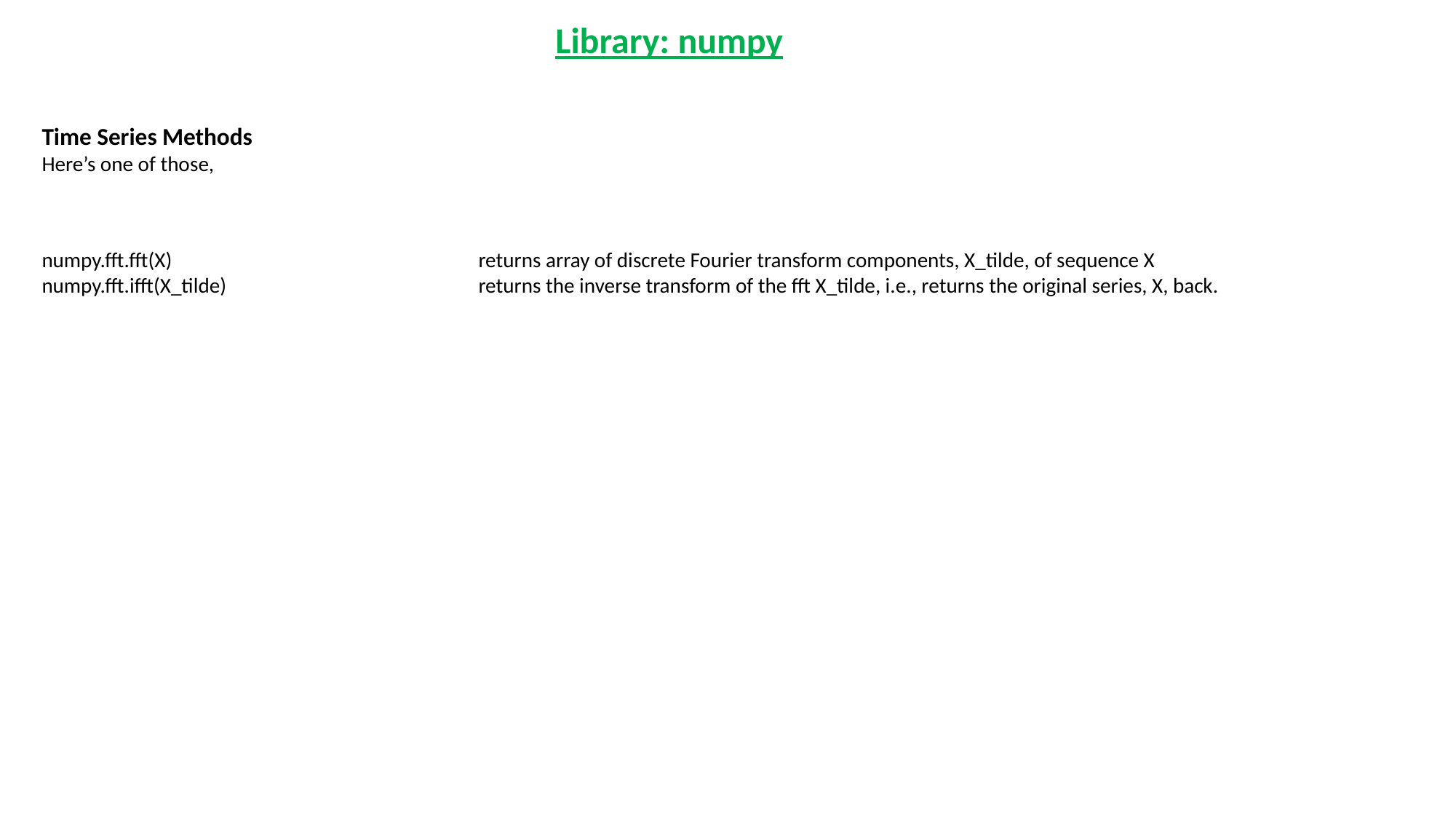

Library: numpy
Time Series Methods
Here’s one of those,
numpy.fft.fft(X)			returns array of discrete Fourier transform components, X_tilde, of sequence X
numpy.fft.ifft(X_tilde)			returns the inverse transform of the fft X_tilde, i.e., returns the original series, X, back.